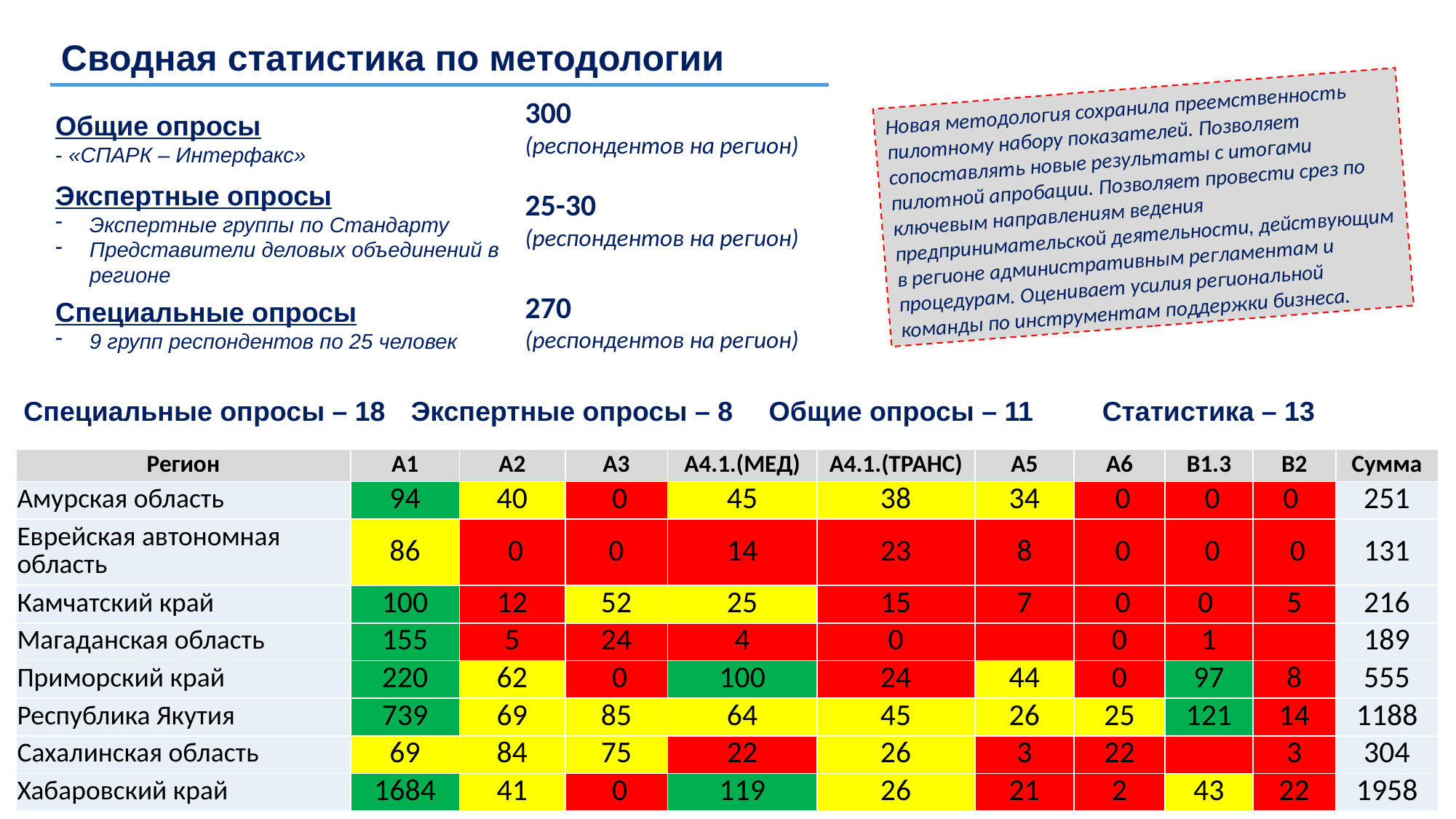

Сводная статистика по методологии
300
(респондентов на регион)
Новая методология сохранила преемственность пилотному набору показателей. Позволяет сопоставлять новые результаты с итогами пилотной апробации. Позволяет провести срез по ключевым направлениям ведения предпринимательской деятельности, действующим в регионе административным регламентам и процедурам. Оценивает усилия региональной команды по инструментам поддержки бизнеса.
Общие опросы
- «СПАРК – Интерфакс»
Экспертные опросы
Экспертные группы по Стандарту
Представители деловых объединений в регионе
25-30
(респондентов на регион)
270
(респондентов на регион)
Специальные опросы
9 групп респондентов по 25 человек
Общие опросы – 11
Статистика – 13
Специальные опросы – 18
Экспертные опросы – 8
| Регион | А1 | А2 | А3 | А4.1.(МЕД) | А4.1.(ТРАНС) | А5 | А6 | В1.3 | В2 | Сумма |
| --- | --- | --- | --- | --- | --- | --- | --- | --- | --- | --- |
| Амурская область | 94 | 40 | 0 | 45 | 38 | 34 | 0 | 0 | 0 | 251 |
| Еврейская автономная область | 86 | 0 | 0 | 14 | 23 | 8 | 0 | 0 | 0 | 131 |
| Камчатский край | 100 | 12 | 52 | 25 | 15 | 7 | 0 | 0 | 5 | 216 |
| Магаданская область | 155 | 5 | 24 | 4 | 0 |  | 0 | 1 |  | 189 |
| Приморский край | 220 | 62 | 0 | 100 | 24 | 44 | 0 | 97 | 8 | 555 |
| Республика Якутия | 739 | 69 | 85 | 64 | 45 | 26 | 25 | 121 | 14 | 1188 |
| Сахалинская область | 69 | 84 | 75 | 22 | 26 | 3 | 22 |  | 3 | 304 |
| Хабаровский край | 1684 | 41 | 0 | 119 | 26 | 21 | 2 | 43 | 22 | 1958 |